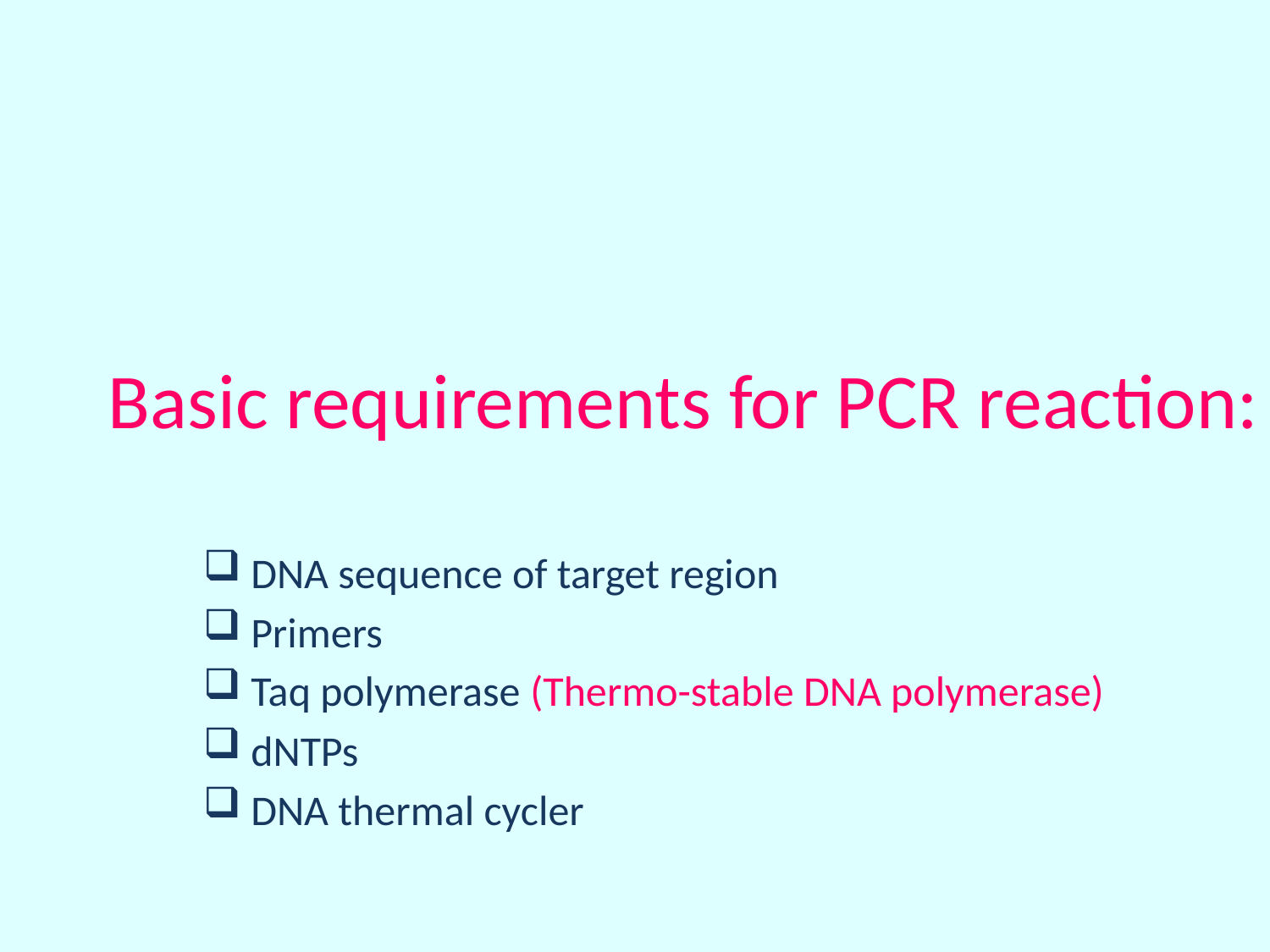

# Basic requirements for PCR reaction:
DNA sequence of target region
Primers
Taq polymerase (Thermo-stable DNA polymerase)
dNTPs
DNA thermal cycler